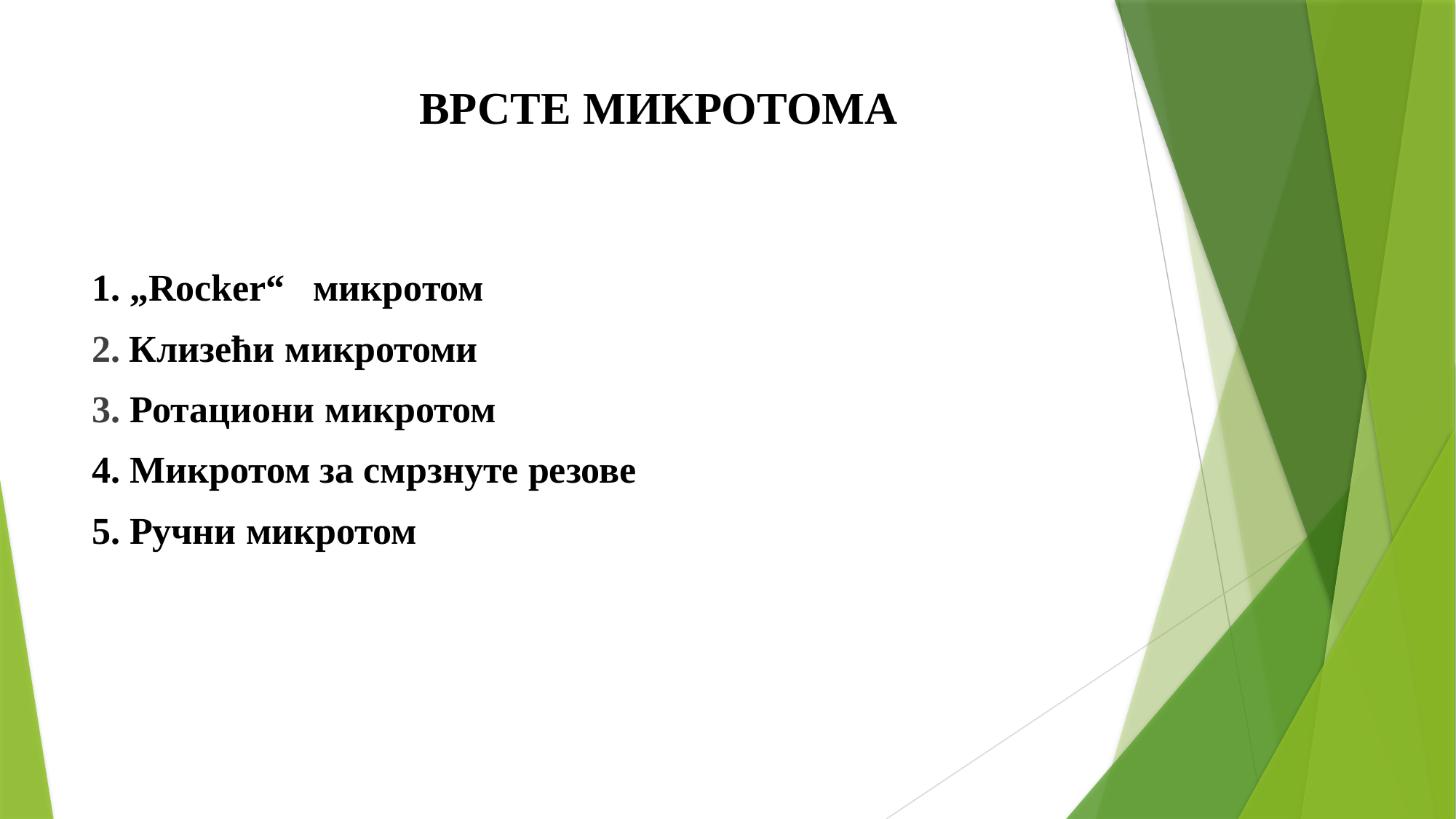

# ВРСТЕ МИКРОТОМА
1. „Rocker“   микротом
2. Клизећи микротоми
3. Ротациони микротом
4. Микротом за смрзнуте резове
5. Ручни микротом